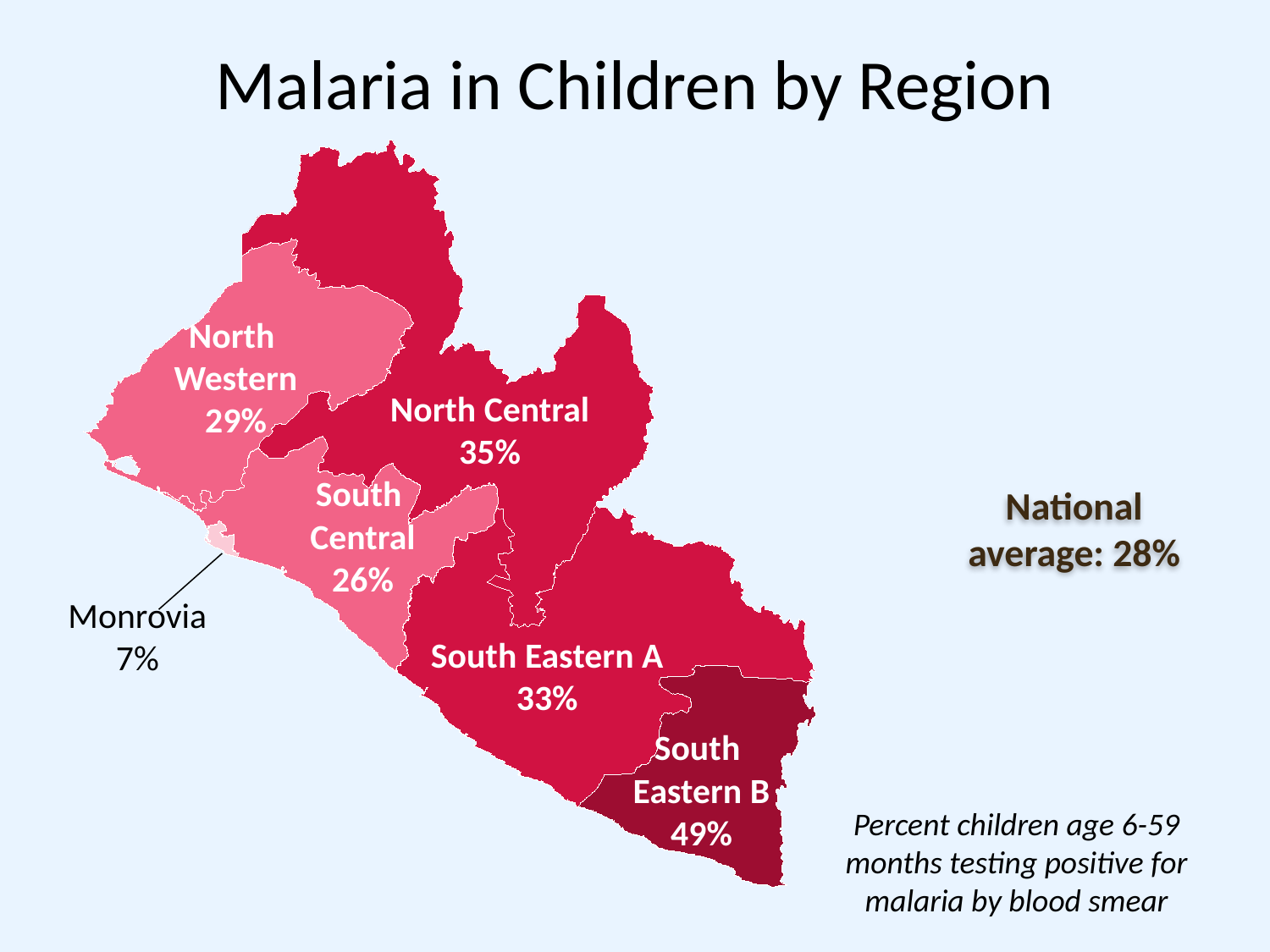

# Malaria in Children by Region

North
Western
29%
North Central
35%
National average: 28%
South
Central
26%
Monrovia
7%
South Eastern A
33%
South
Eastern B
49%
Percent children age 6-59 months testing positive for malaria by blood smear